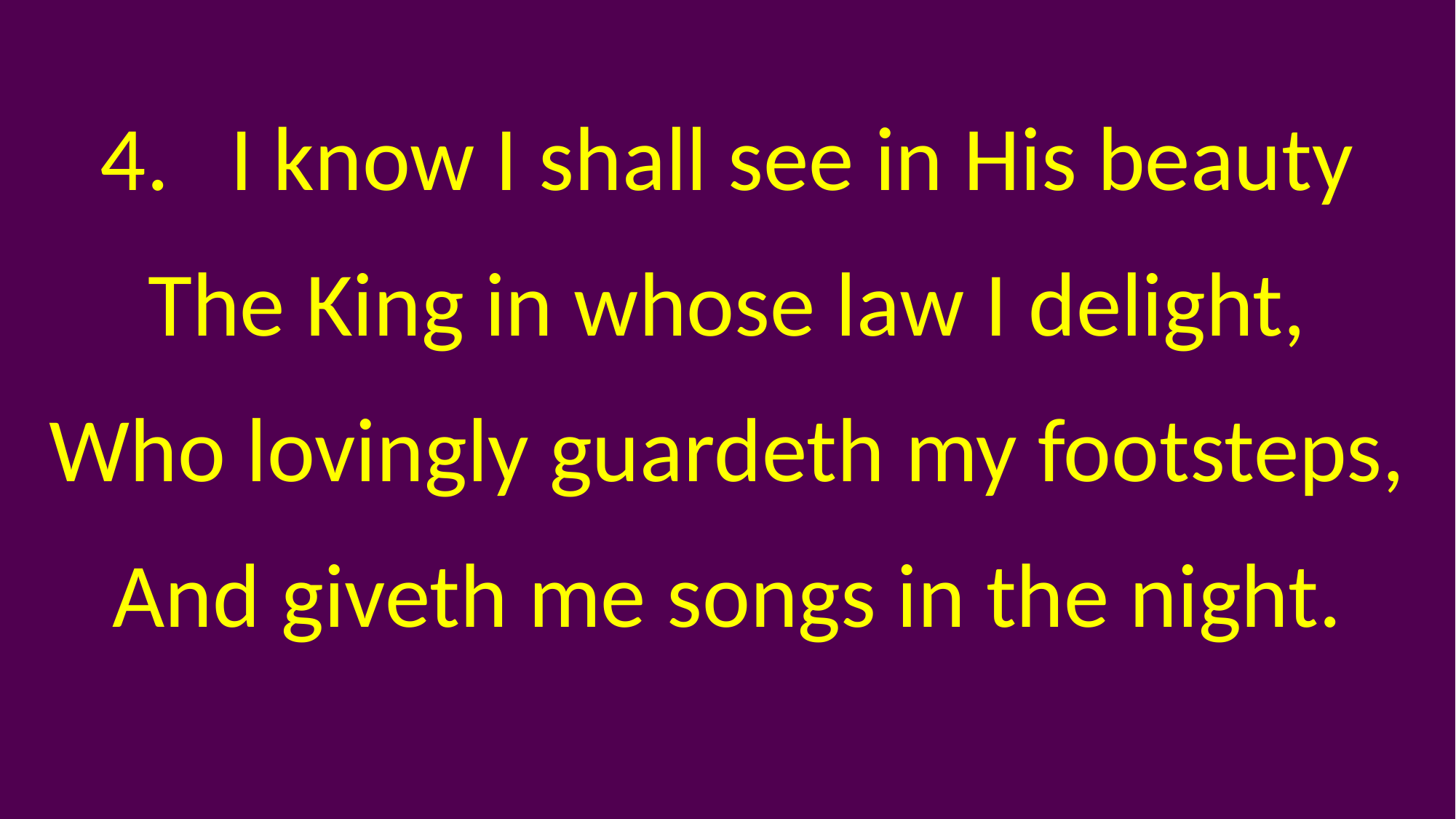

4.	 I know I shall see in His beauty
The King in whose law I delight,
Who lovingly guardeth my footsteps,
And giveth me songs in the night.